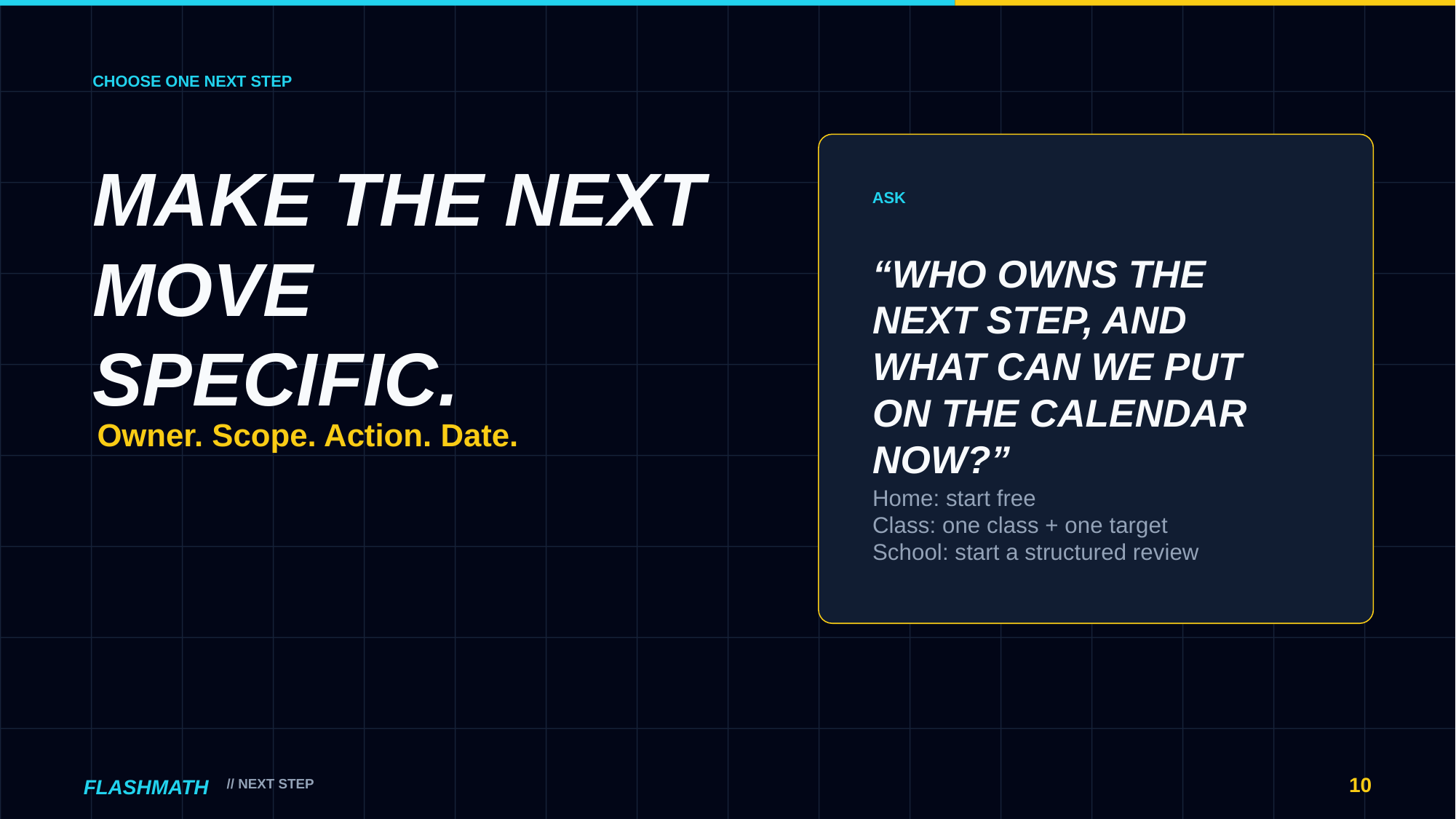

CHOOSE ONE NEXT STEP

MAKE THE NEXT MOVE
SPECIFIC.

ASK
“WHO OWNS THE NEXT STEP, AND WHAT CAN WE PUT ON THE CALENDAR NOW?”

Owner. Scope. Action. Date.

Home: start free
Class: one class + one target
School: start a structured review

10
FLASHMATH
// NEXT STEP